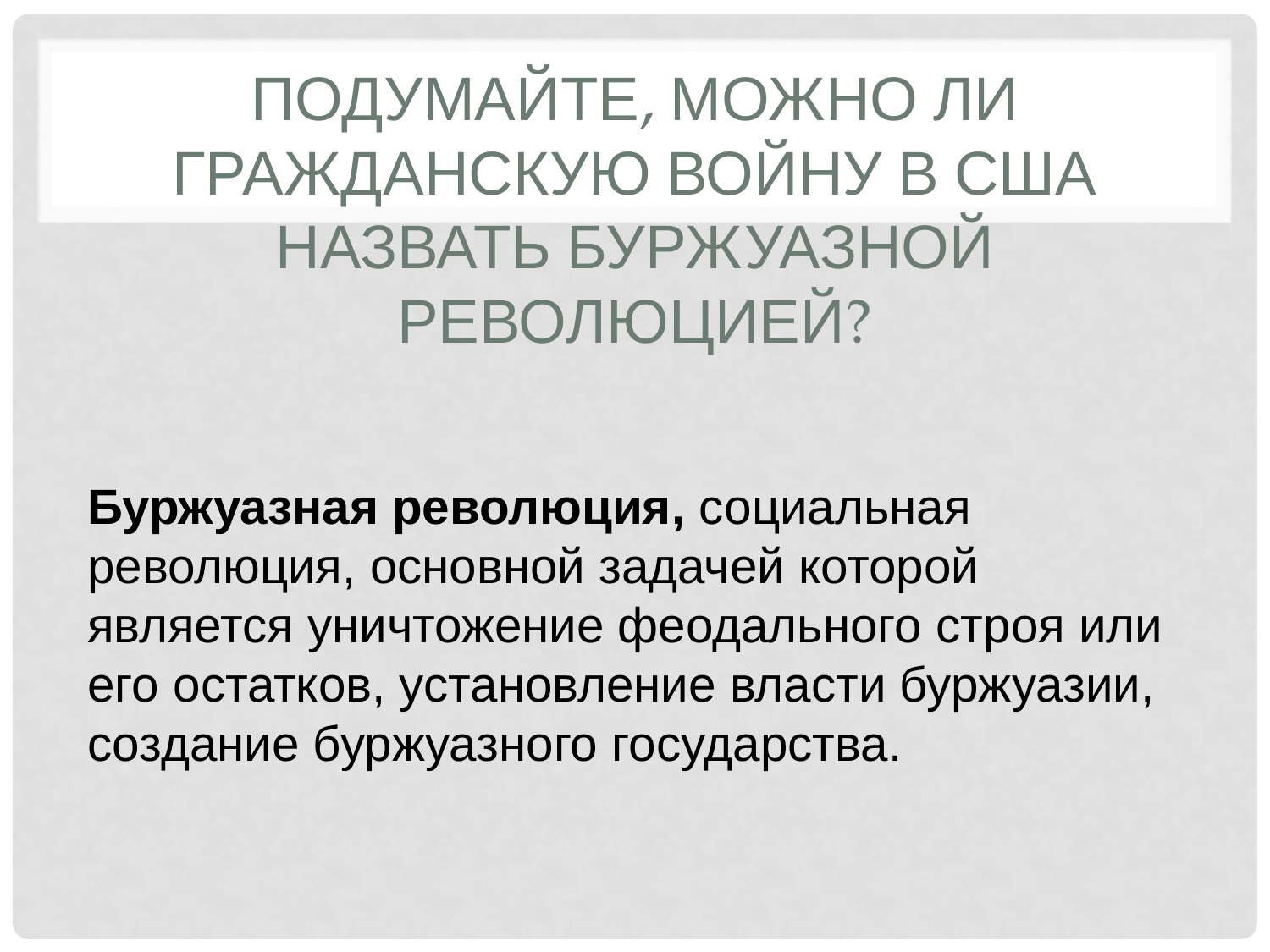

# Подумайте, можно ли Гражданскую войну в США назвать буржуазной революцией?

Буржуазная революция, социальная революция, основной задачей которой является уничтожение феодального строя или его остатков, установление власти буржуазии, создание буржуазного государства.